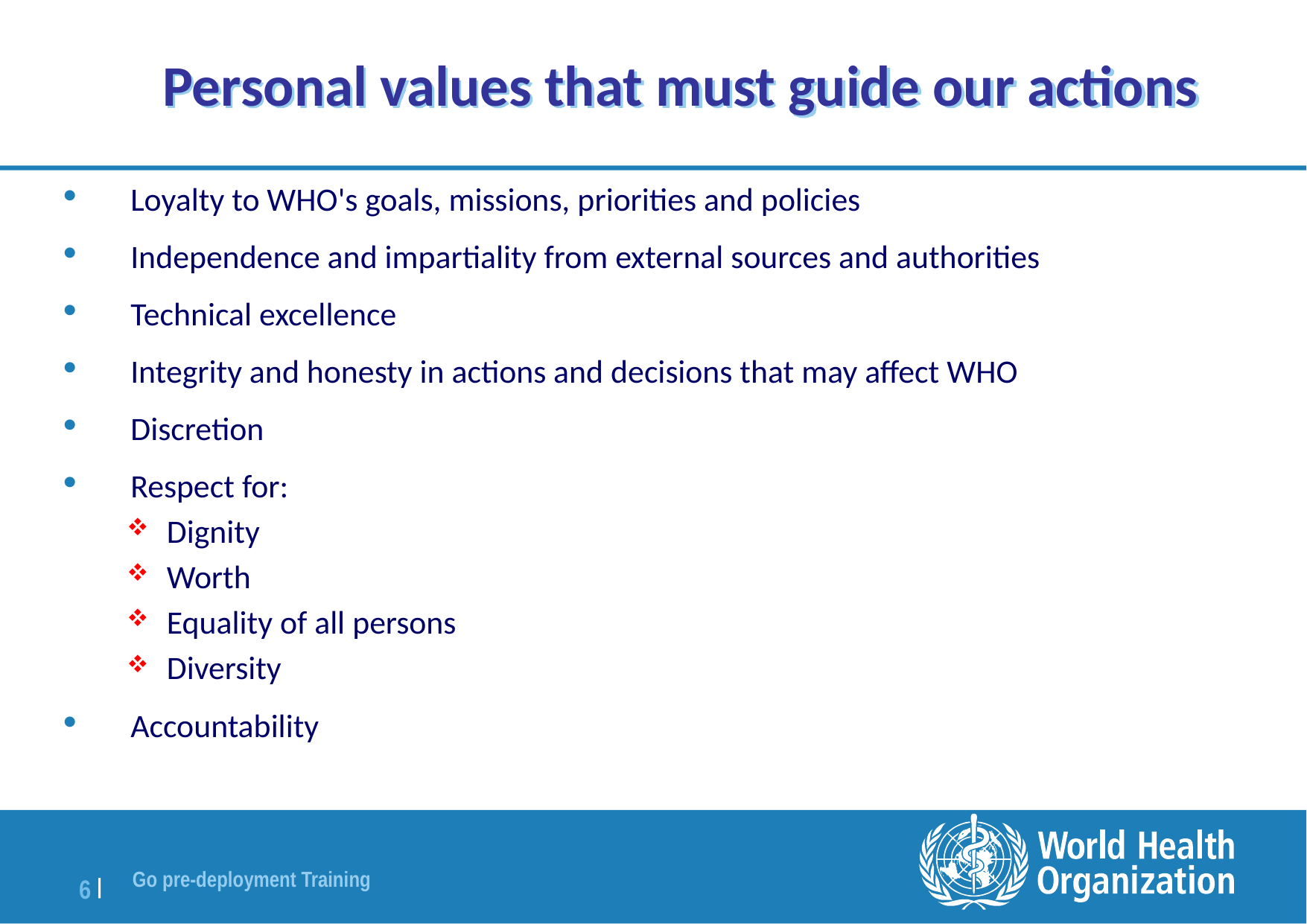

# Personal values that must guide our actions
Loyalty to WHO's goals, missions, priorities and policies
Independence and impartiality from external sources and authorities
Technical excellence
Integrity and honesty in actions and decisions that may affect WHO
Discretion
Respect for:
Dignity
Worth
Equality of all persons
Diversity
Accountability